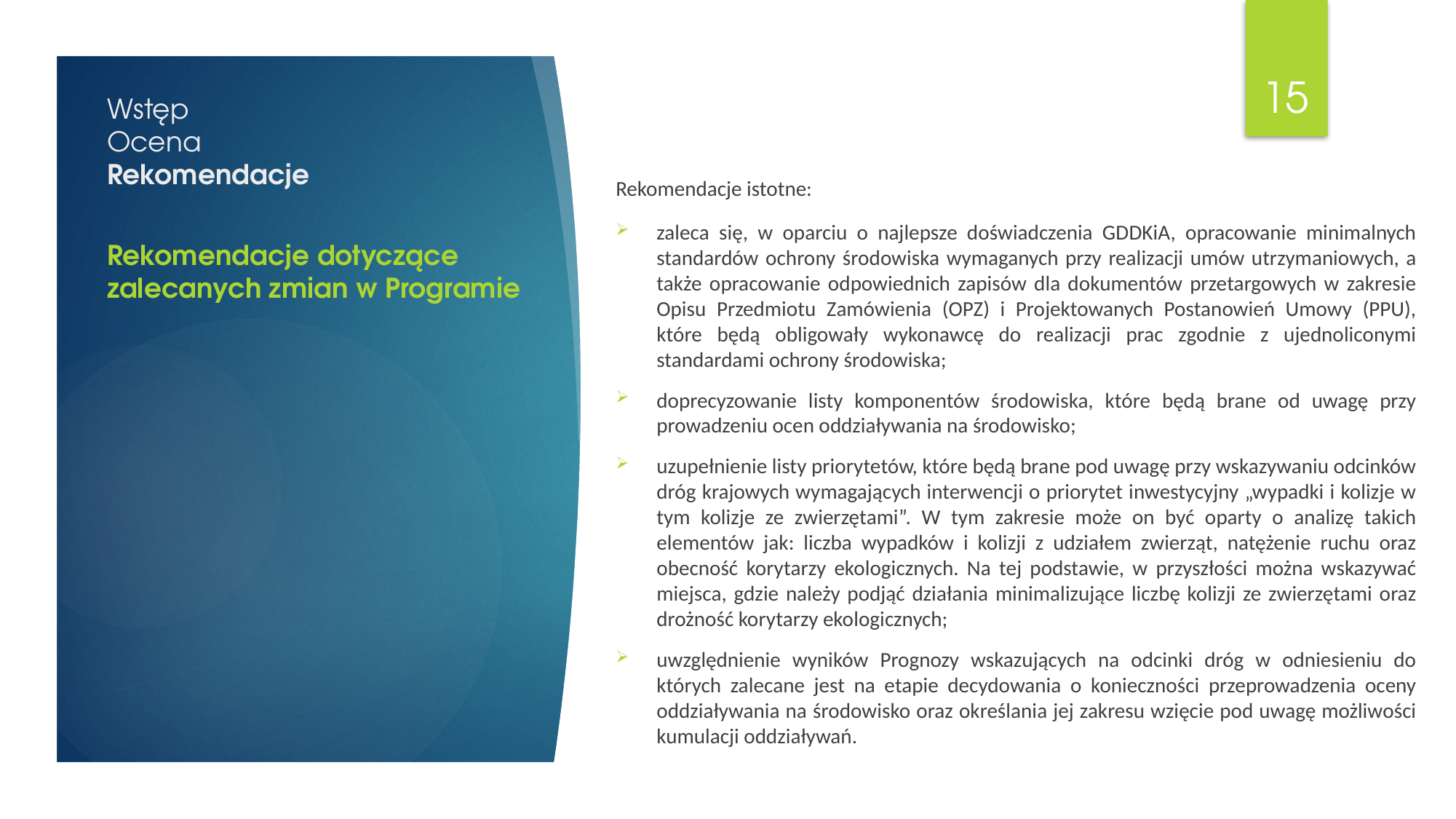

15
Wstęp
Ocena
Rekomendacje

Rekomendacje dotyczące zalecanych zmian w Programie
Rekomendacje istotne:
zaleca się, w oparciu o najlepsze doświadczenia GDDKiA, opracowanie minimalnych standardów ochrony środowiska wymaganych przy realizacji umów utrzymaniowych, a także opracowanie odpowiednich zapisów dla dokumentów przetargowych w zakresie Opisu Przedmiotu Zamówienia (OPZ) i Projektowanych Postanowień Umowy (PPU), które będą obligowały wykonawcę do realizacji prac zgodnie z ujednoliconymi standardami ochrony środowiska;
doprecyzowanie listy komponentów środowiska, które będą brane od uwagę przy prowadzeniu ocen oddziaływania na środowisko;
uzupełnienie listy priorytetów, które będą brane pod uwagę przy wskazywaniu odcinków dróg krajowych wymagających interwencji o priorytet inwestycyjny „wypadki i kolizje w tym kolizje ze zwierzętami”. W tym zakresie może on być oparty o analizę takich elementów jak: liczba wypadków i kolizji z udziałem zwierząt, natężenie ruchu oraz obecność korytarzy ekologicznych. Na tej podstawie, w przyszłości można wskazywać miejsca, gdzie należy podjąć działania minimalizujące liczbę kolizji ze zwierzętami oraz drożność korytarzy ekologicznych;
uwzględnienie wyników Prognozy wskazujących na odcinki dróg w odniesieniu do których zalecane jest na etapie decydowania o konieczności przeprowadzenia oceny oddziaływania na środowisko oraz określania jej zakresu wzięcie pod uwagę możliwości kumulacji oddziaływań.